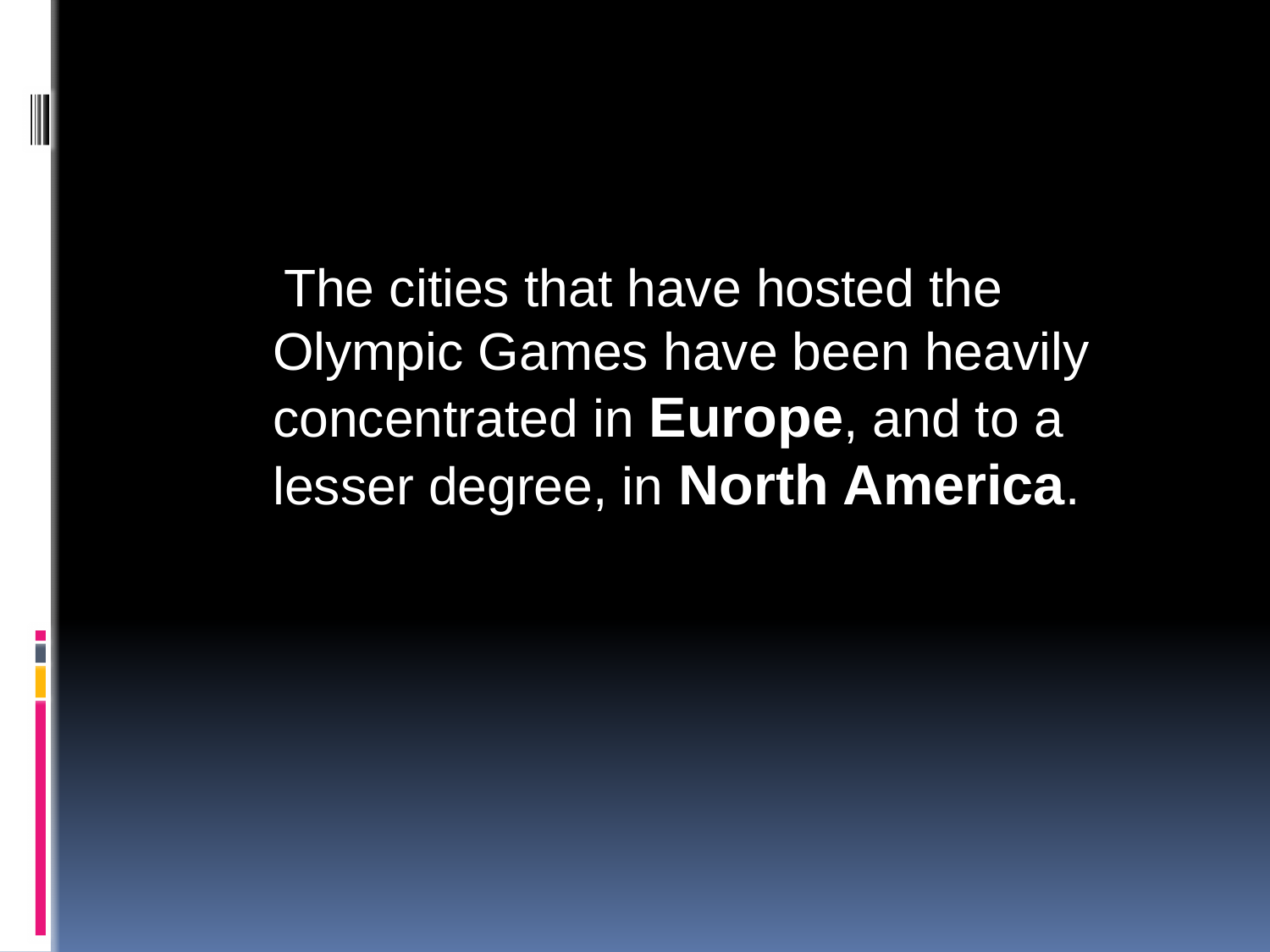

#
    The cities that have hosted the Olympic Games have been heavily concentrated in Europe, and to a lesser degree, in North America.